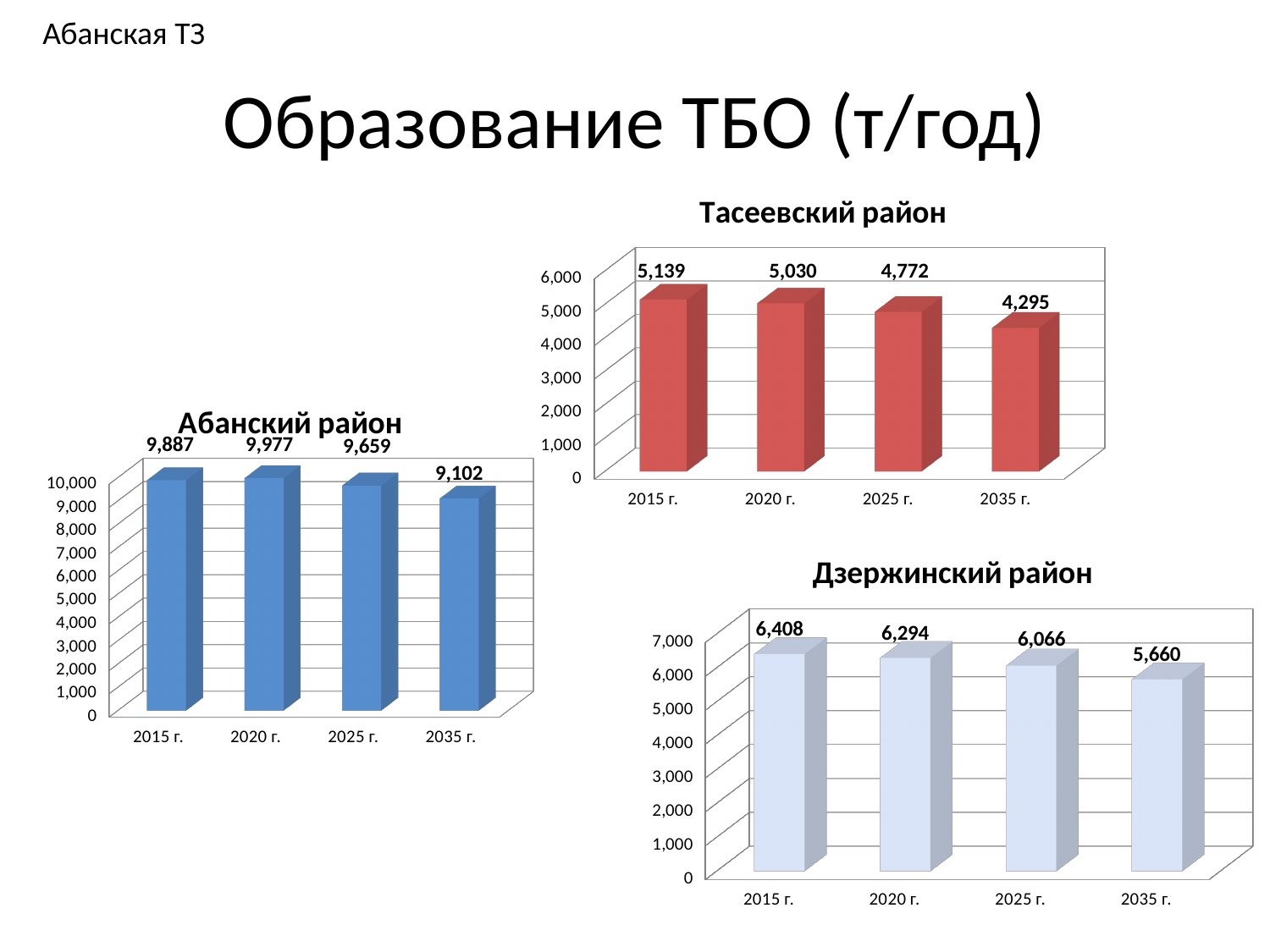

Абанская ТЗ
# Образование ТБО (т/год)

[unsupported chart]

[unsupported chart]

[unsupported chart]